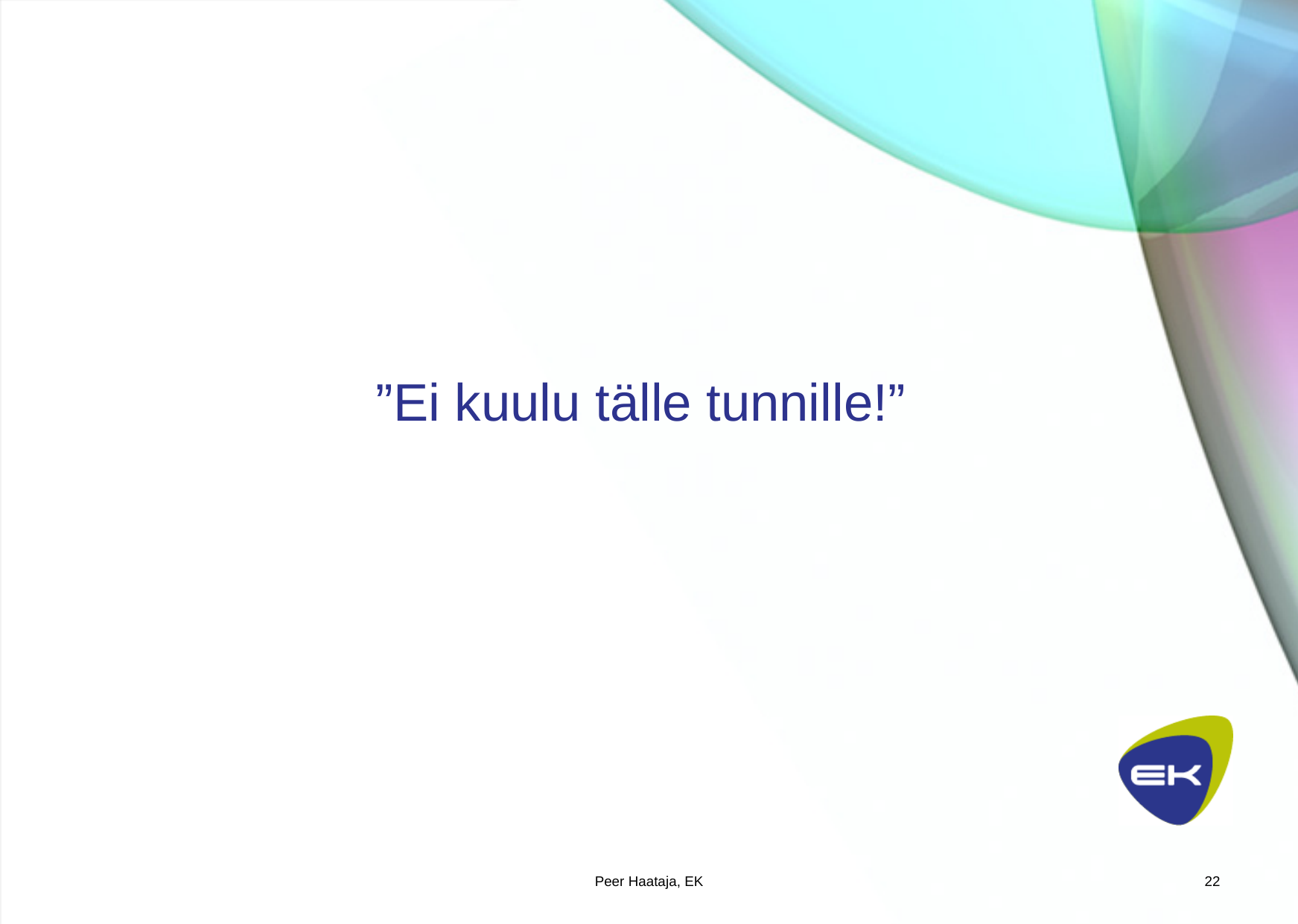

# ”Ei kuulu tälle tunnille!”
Peer Haataja, EK
22